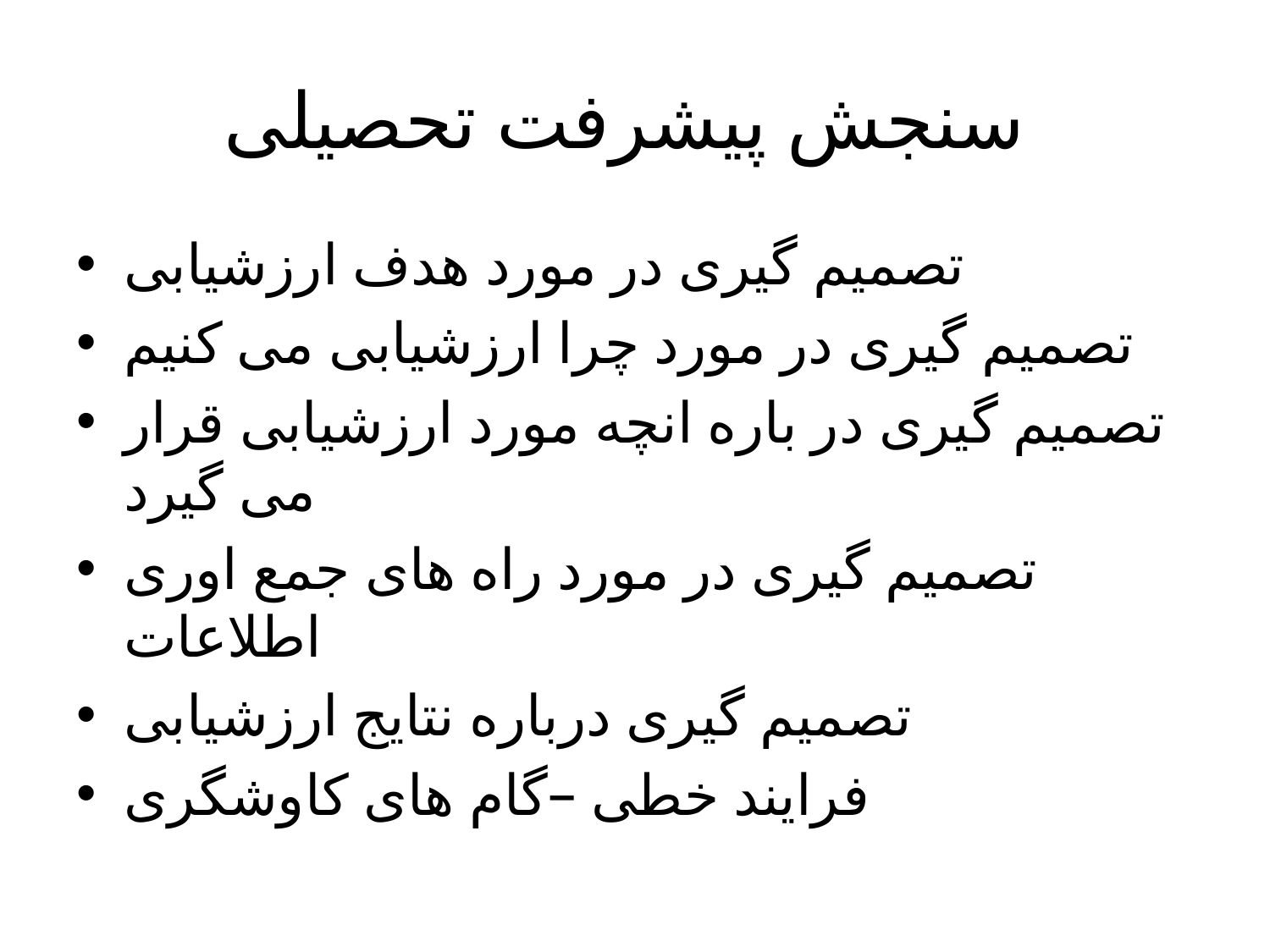

# سنجش پیشرفت تحصیلی
تصمیم گیری در مورد هدف ارزشیابی
تصمیم گیری در مورد چرا ارزشیابی می کنیم
تصمیم گیری در باره انچه مورد ارزشیابی قرار می گیرد
تصمیم گیری در مورد راه های جمع اوری اطلاعات
تصمیم گیری درباره نتایج ارزشیابی
فرایند خطی –گام های کاوشگری